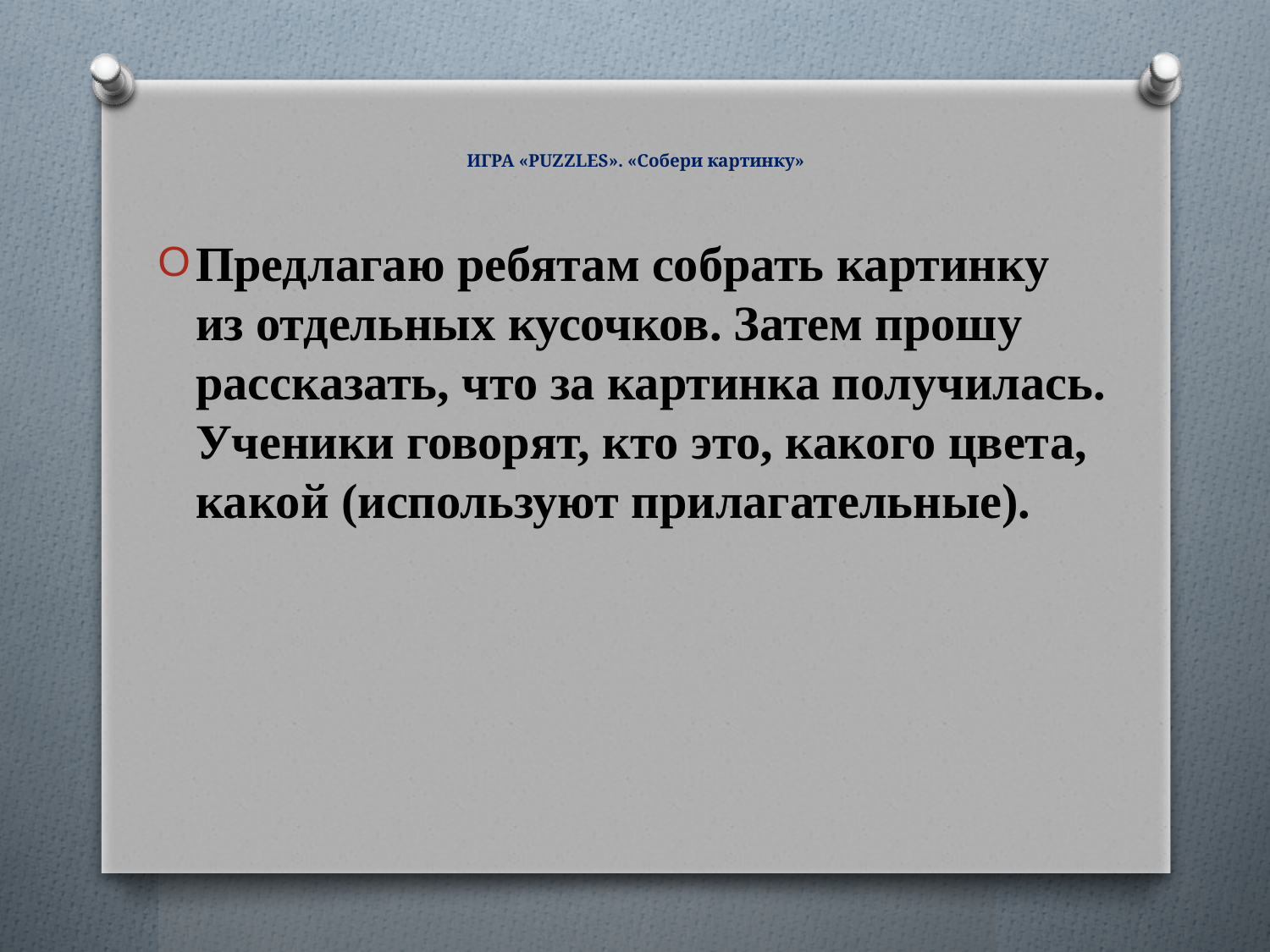

# ИГРА «PUZZLES». «Собери картинку»
Предлагаю ребятам собрать картинку из отдельных кусочков. Затем прошу рассказать, что за картинка получилась. Ученики говорят, кто это, какого цвета, какой (используют прилагательные).